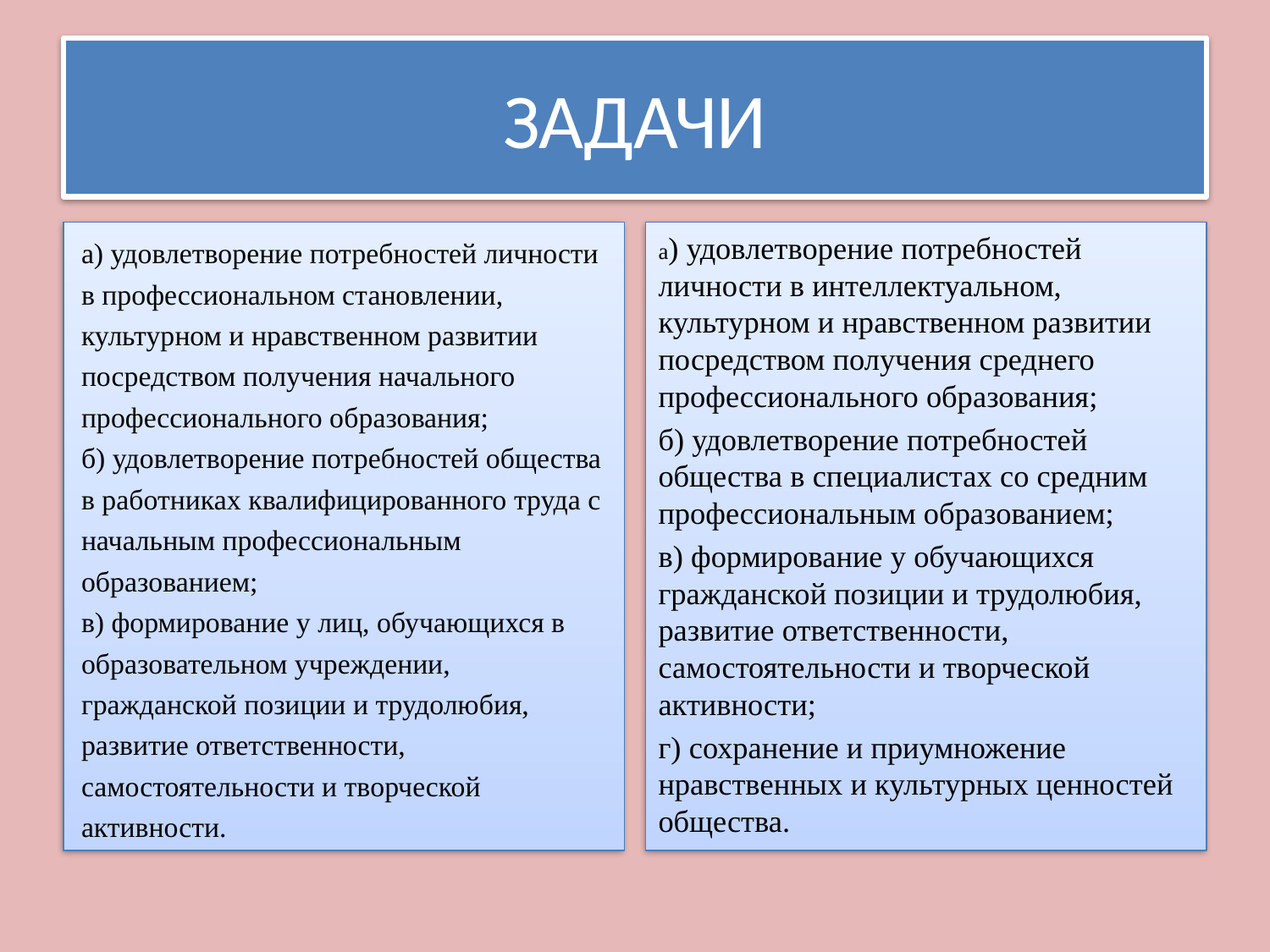

# ЗАДАЧИ
а) удовлетворение потребностей личности в профессиональном становлении, культурном и нравственном развитии посредством получения начального профессионального образования;
б) удовлетворение потребностей общества в работниках квалифицированного труда с начальным профессиональным образованием;
в) формирование у лиц, обучающихся в образовательном учреждении, гражданской позиции и трудолюбия, развитие ответственности, самостоятельности и творческой активности.

а) удовлетворение потребностей личности в интеллектуальном, культурном и нравственном развитии посредством получения среднего профессионального образования;
б) удовлетворение потребностей общества в специалистах со средним профессиональным образованием;
в) формирование у обучающихся гражданской позиции и трудолюбия, развитие ответственности, самостоятельности и творческой активности;
г) сохранение и приумножение нравственных и культурных ценностей общества.